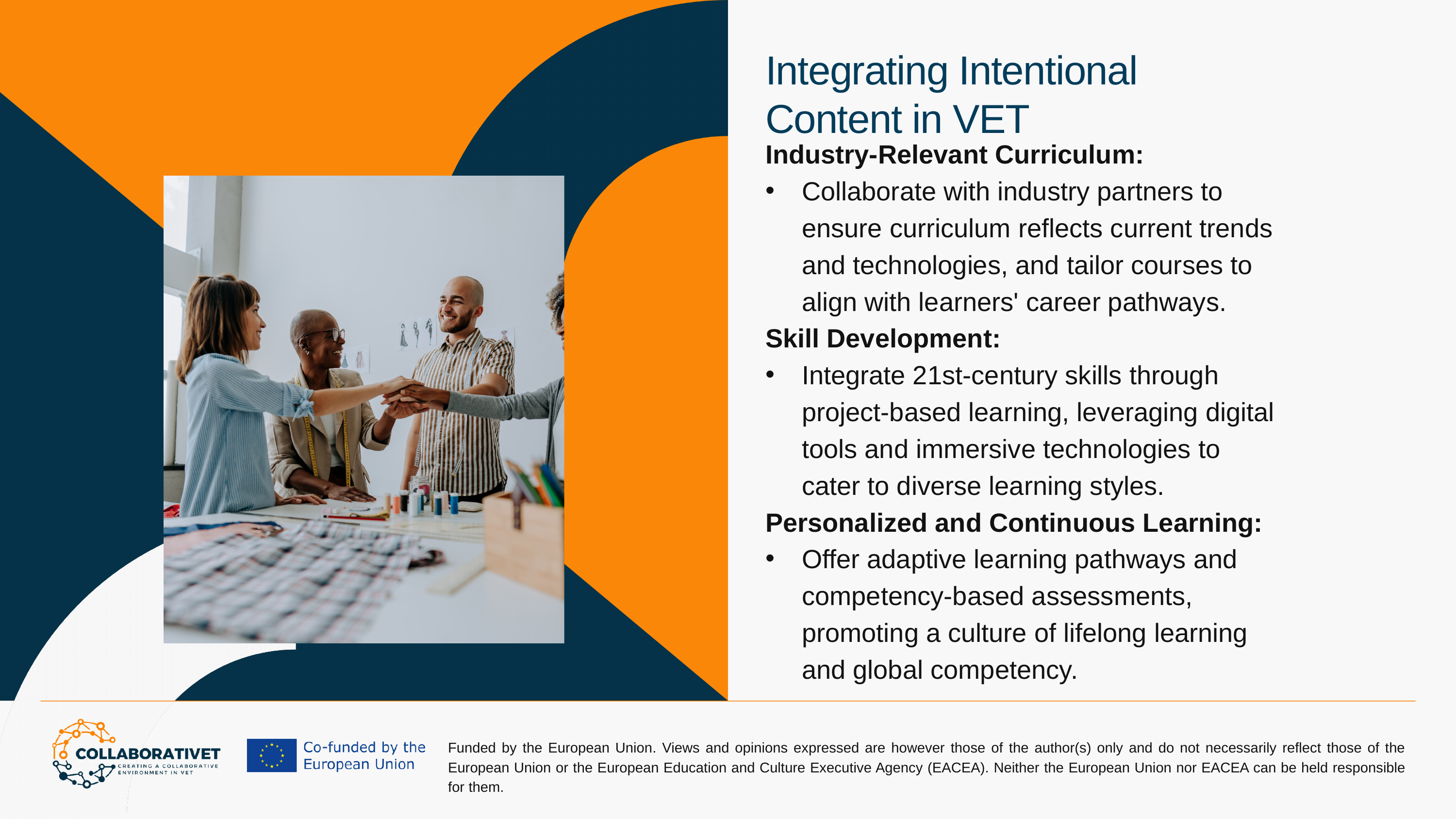

Integrating Intentional Content in VET

Industry-Relevant Curriculum:
Collaborate with industry partners to ensure curriculum reflects current trends and technologies, and tailor courses to align with learners' career pathways.
Skill Development:
Integrate 21st-century skills through project-based learning, leveraging digital tools and immersive technologies to cater to diverse learning styles.
Personalized and Continuous Learning:
Offer adaptive learning pathways and competency-based assessments, promoting a culture of lifelong learning and global competency.

Funded by the European Union. Views and opinions expressed are however those of the author(s) only and do not necessarily reflect those of the European Union or the European Education and Culture Executive Agency (EACEA). Neither the European Union nor EACEA can be held responsible for them.